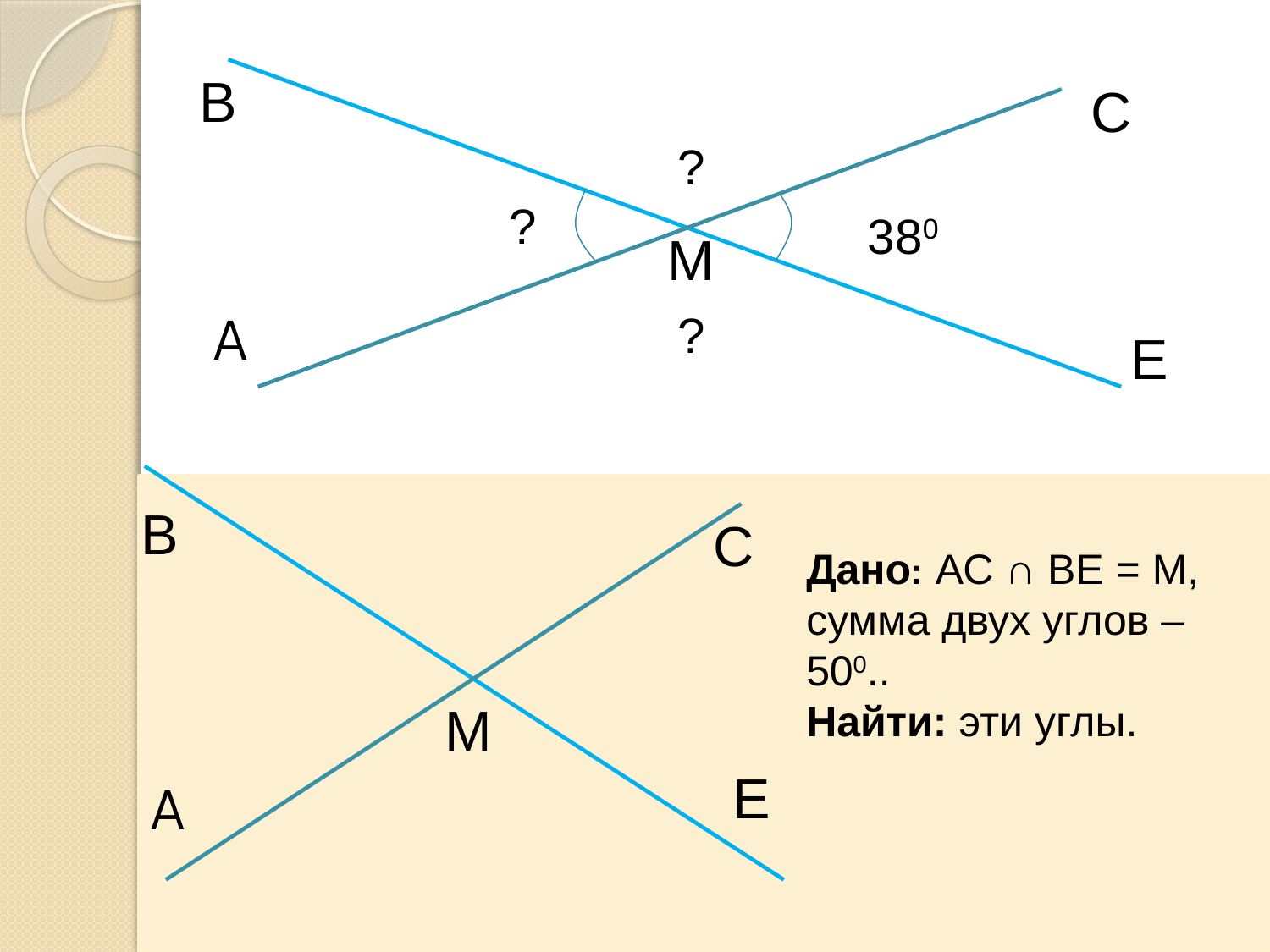

В
С
?

?

380
М
A
?
Е
В
С
М
Е
A

Дано: АС ∩ ВЕ = М,
сумма двух углов – 500..
Найти: эти углы.